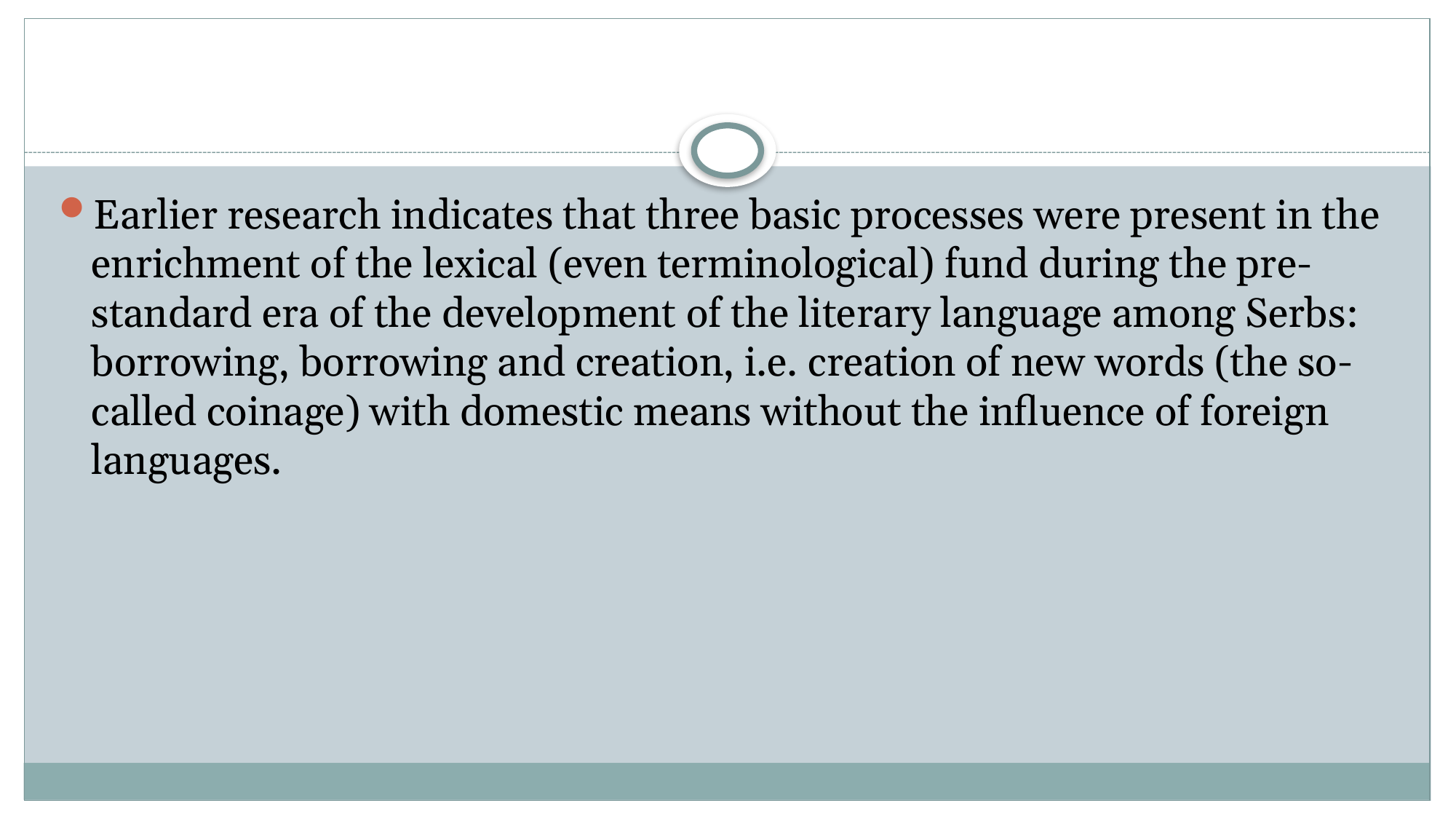

#
Earlier research indicates that three basic processes were present in the enrichment of the lexical (even terminological) fund during the pre-standard era of the development of the literary language among Serbs: borrowing, borrowing and creation, i.e. creation of new words (the so-called coinage) with domestic means without the influence of foreign languages.